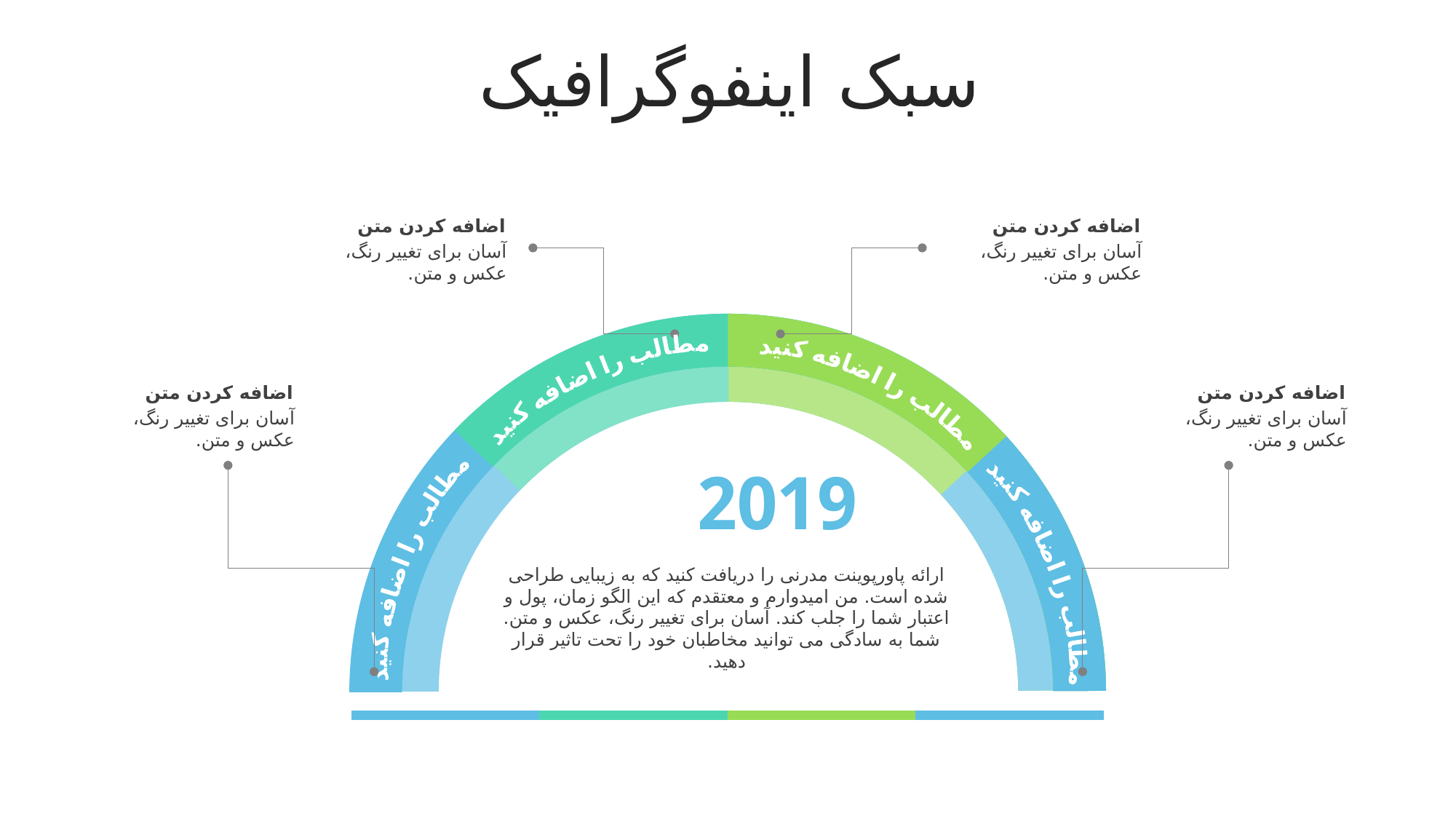

سبک اینفوگرافیک
اضافه کردن متن
آسان برای تغییر رنگ، عکس و متن.
اضافه کردن متن
آسان برای تغییر رنگ، عکس و متن.

مطالب را اضافه کنید
مطالب را اضافه کنید
اضافه کردن متن
آسان برای تغییر رنگ، عکس و متن.
اضافه کردن متن
آسان برای تغییر رنگ، عکس و متن.
2019
مطالب را اضافه کنید
مطالب را اضافه کنید
ارائه پاورپوینت مدرنی را دریافت کنید که به زیبایی طراحی شده است. من امیدوارم و معتقدم که این الگو زمان، پول و اعتبار شما را جلب کند. آسان برای تغییر رنگ، عکس و متن. شما به سادگی می توانید مخاطبان خود را تحت تاثیر قرار دهید.